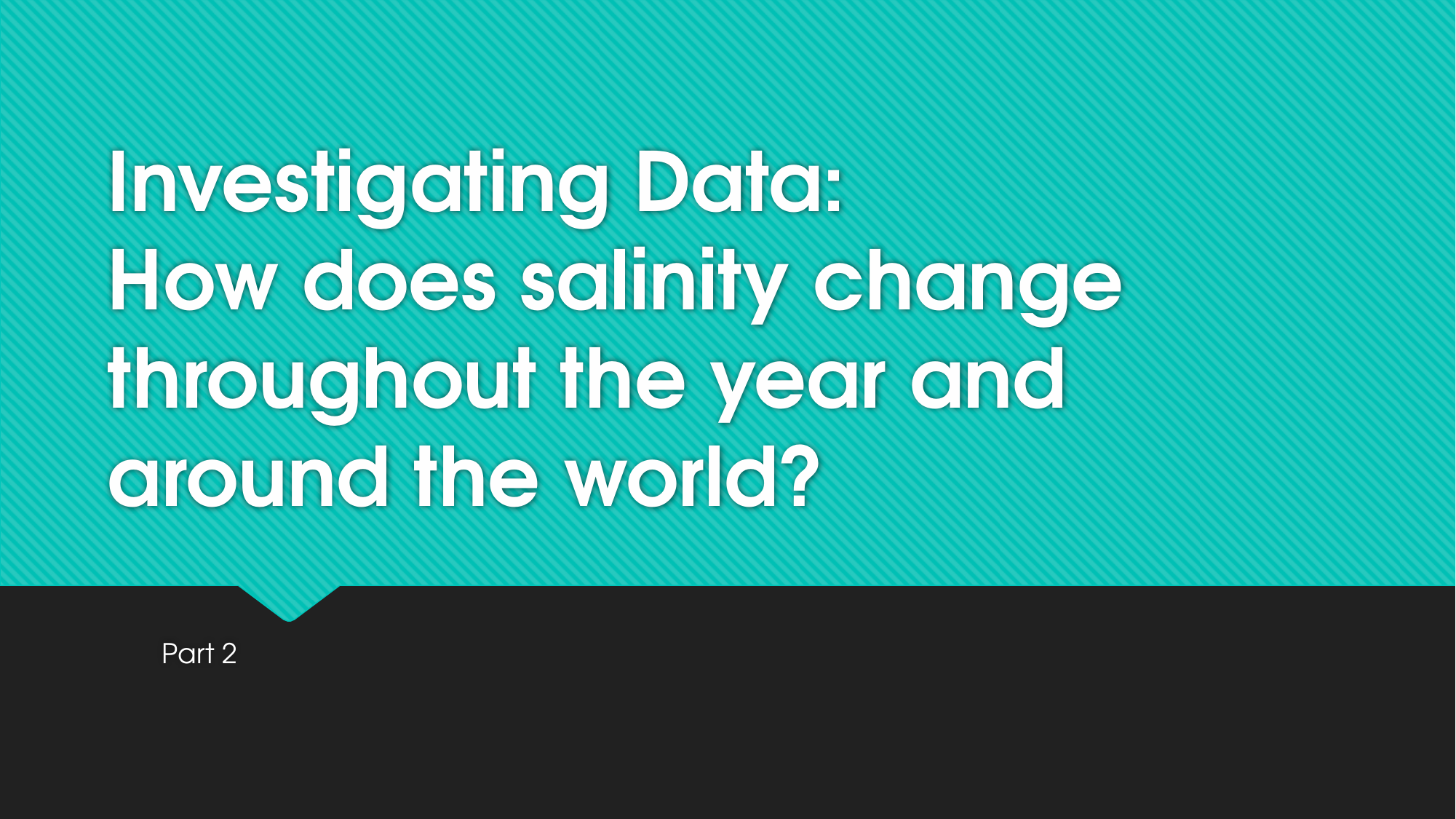

# Investigating Data:
How does salinity change throughout the year and around the world?
Part 2